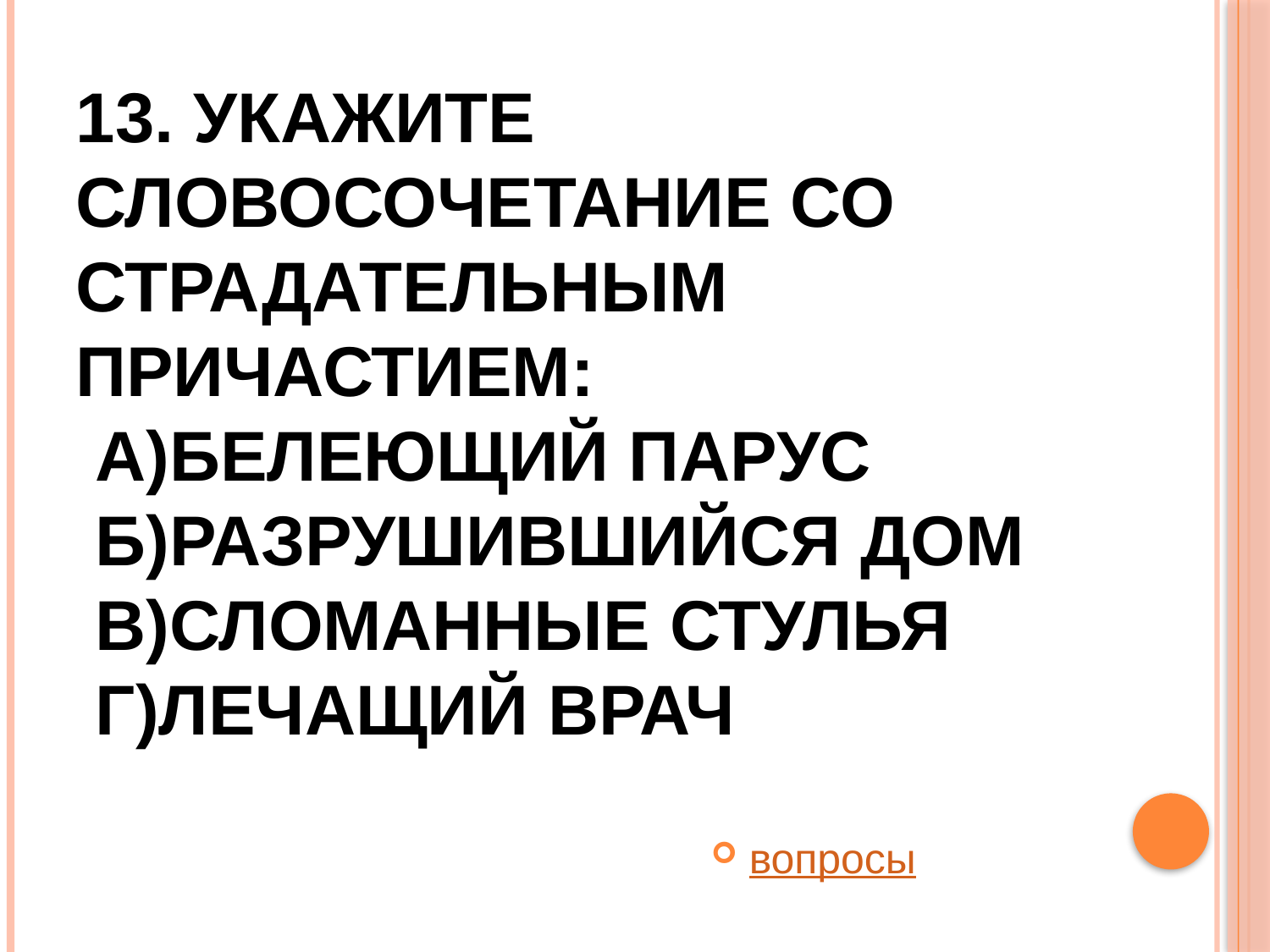

# 13. Укажите словосочетание со страдательным причастием:  а)белеющий парус  б)разрушившийся дом  в)сломанные стулья  г)лечащий врач
вопросы